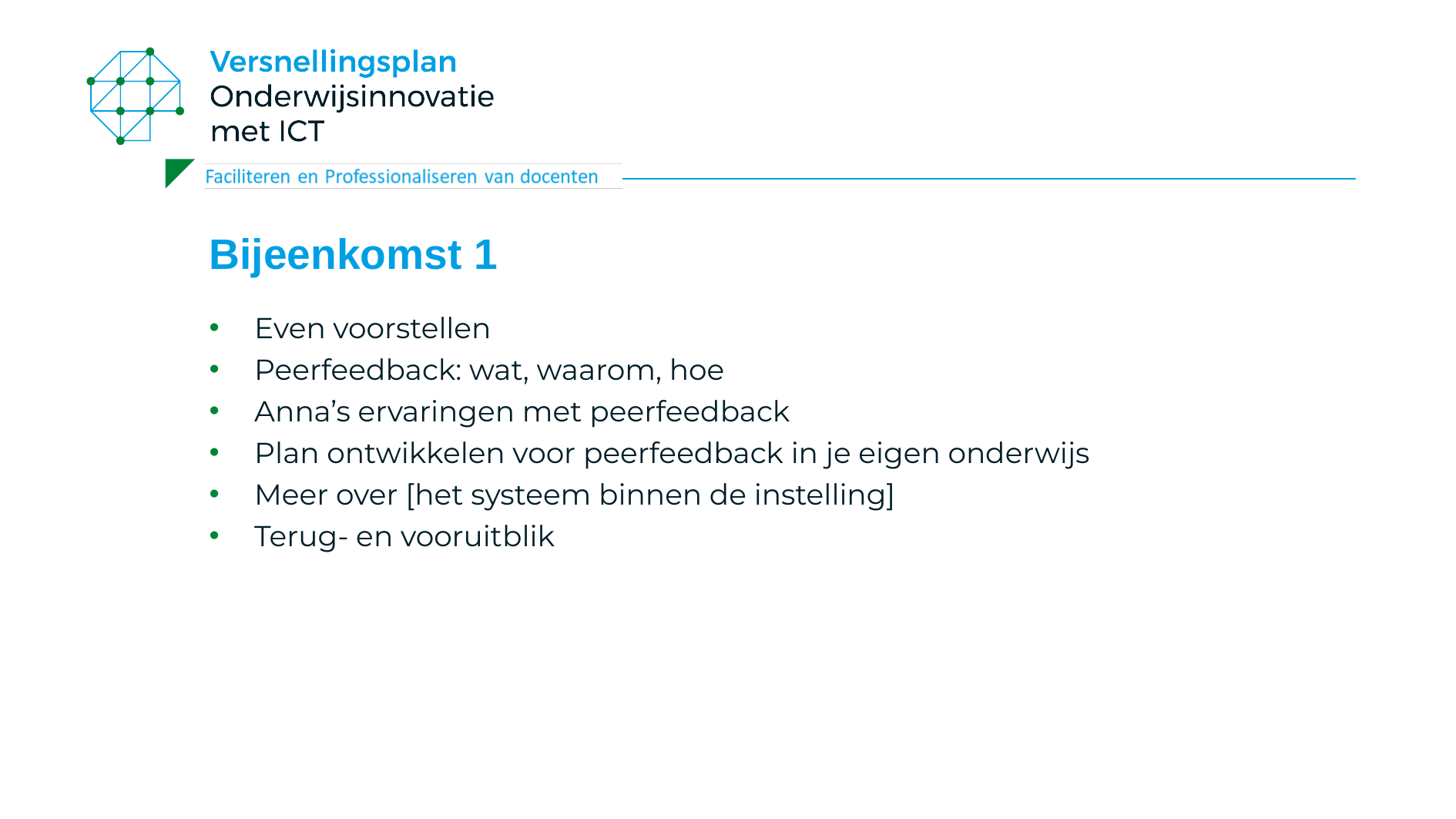

# Bijeenkomst 1
Even voorstellen
Peerfeedback: wat, waarom, hoe
Anna’s ervaringen met peerfeedback
Plan ontwikkelen voor peerfeedback in je eigen onderwijs
Meer over [het systeem binnen de instelling]
Terug- en vooruitblik